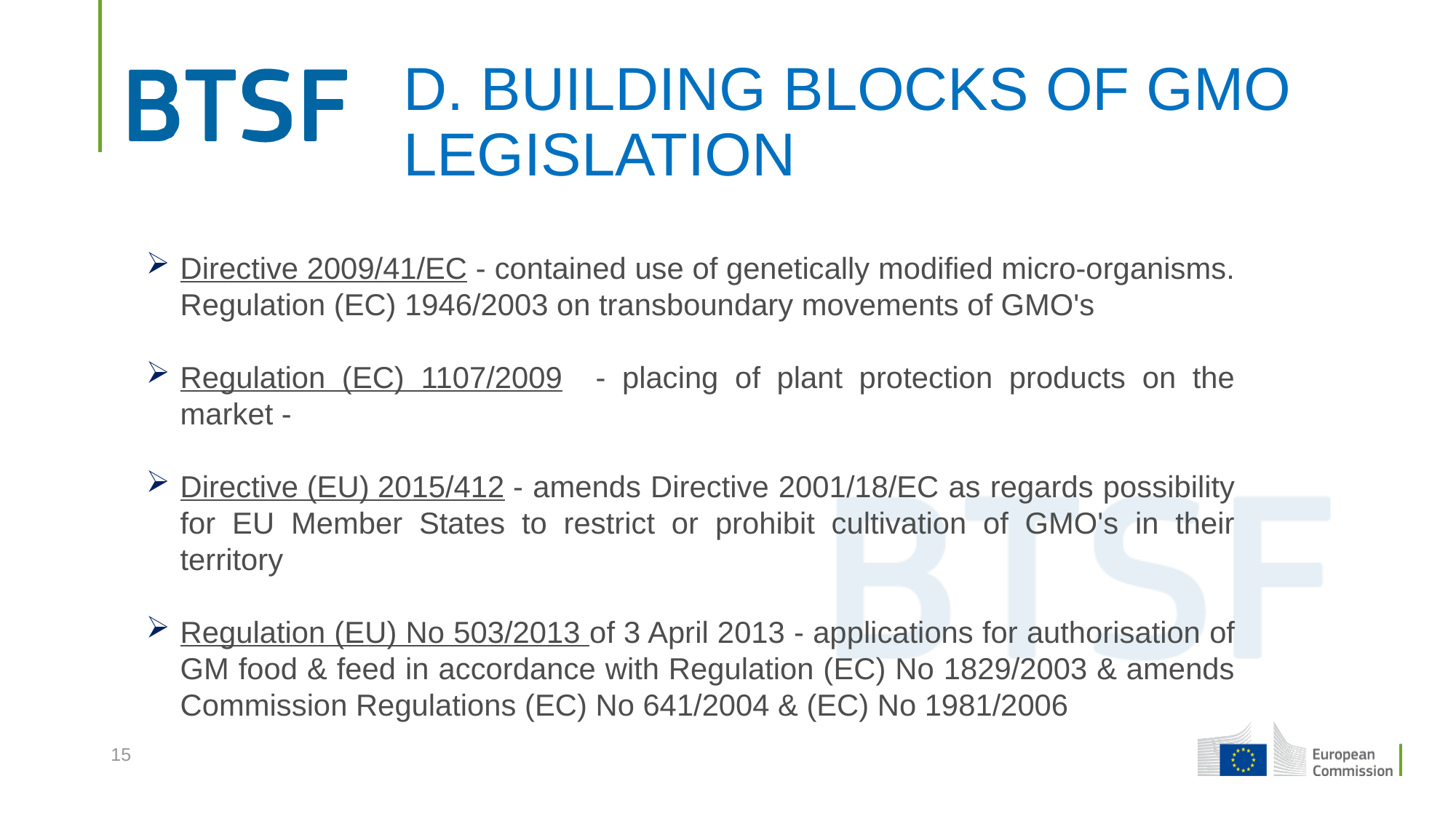

# D. BUILDING BLOCKS OF GMO LEGISLATION

Directive 2009/41/EC - contained use of genetically modified micro-organisms. Regulation (EC) 1946/2003 on transboundary movements of GMO's

Regulation (EC) 1107/2009  - placing of plant protection products on the market -

Directive (EU) 2015/412 - amends Directive 2001/18/EC as regards possibility for EU Member States to restrict or prohibit cultivation of GMO's in their territory

Regulation (EU) No 503/2013 of 3 April 2013 - applications for authorisation of GM food & feed in accordance with Regulation (EC) No 1829/2003 & amends Commission Regulations (EC) No 641/2004 & (EC) No 1981/2006
15